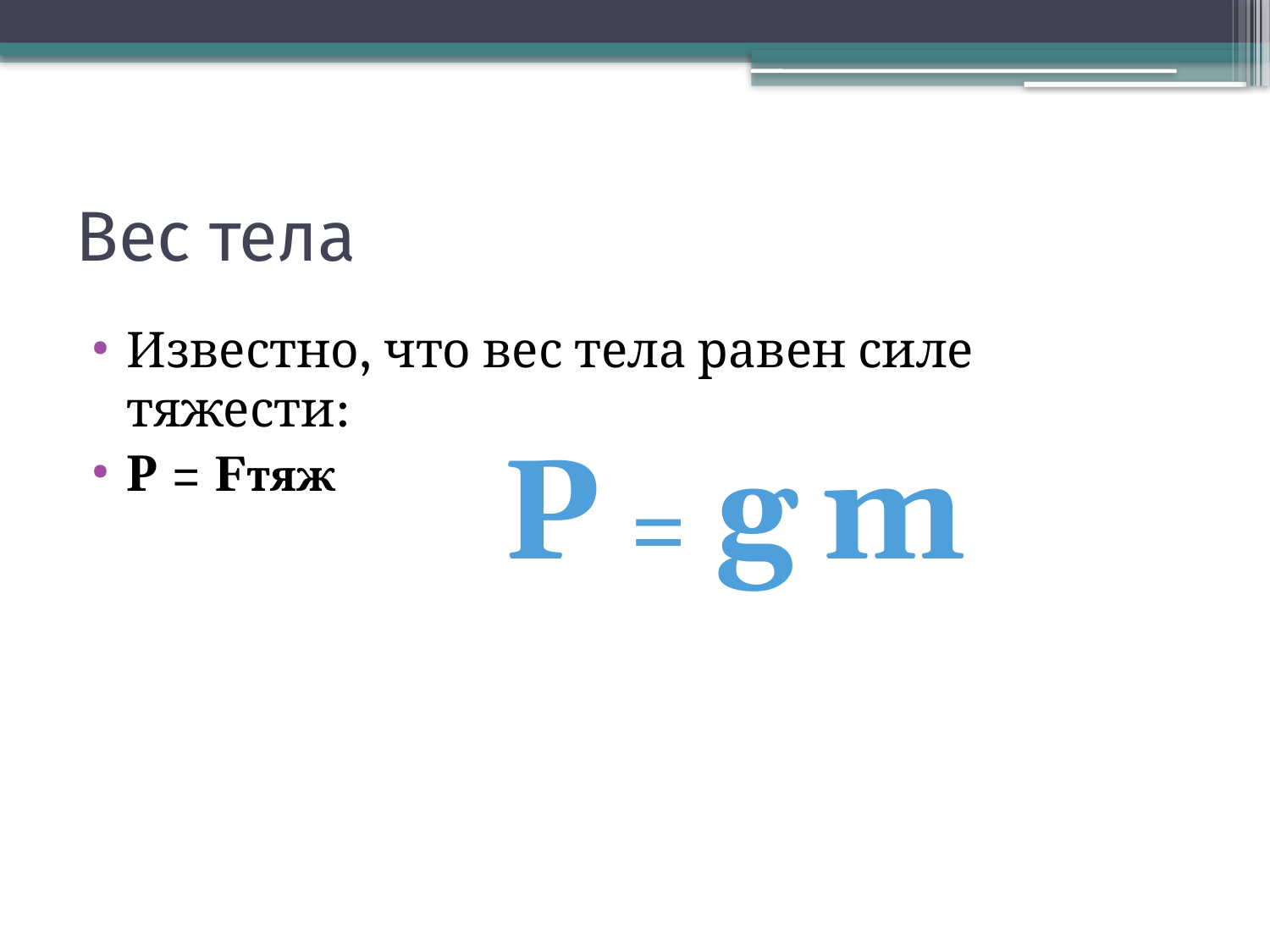

# Вес тела
Известно, что вес тела равен силе тяжести:
Р = Fтяж

P = g m